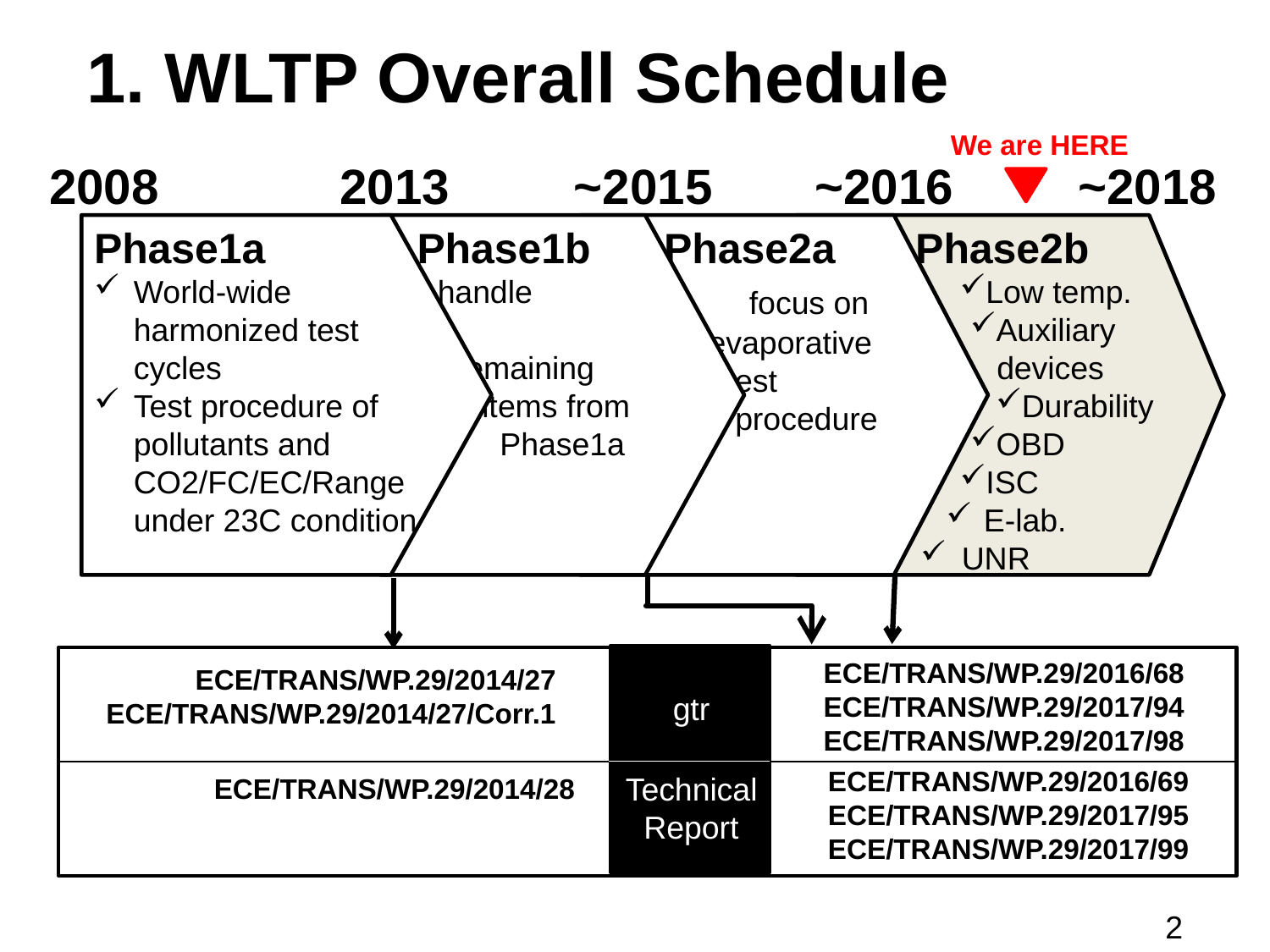

1. WLTP Overall Schedule
We are HERE
2008
2013
~2015
~2016
~2018

Phase1a
World-wide harmonized test cycles
Test procedure of pollutants and CO2/FC/EC/Range under 23C condition
  Phase1b
     handle
       remaining
          items from
            Phase1a

      Phase2a
　　　  focus on
             evaporative
               test
                procedure
         Phase2b
Low temp.
Auxiliary
   devices
Durability
OBD
ISC
E-lab.
UNR

ECE/TRANS/WP.29/2016/68
ECE/TRANS/WP.29/2017/94
ECE/TRANS/WP.29/2017/98
ECE/TRANS/WP.29/2014/27
ECE/TRANS/WP.29/2014/27/Corr.1
gtr

Technical Report
ECE/TRANS/WP.29/2016/69
ECE/TRANS/WP.29/2017/95
ECE/TRANS/WP.29/2017/99
ECE/TRANS/WP.29/2014/28